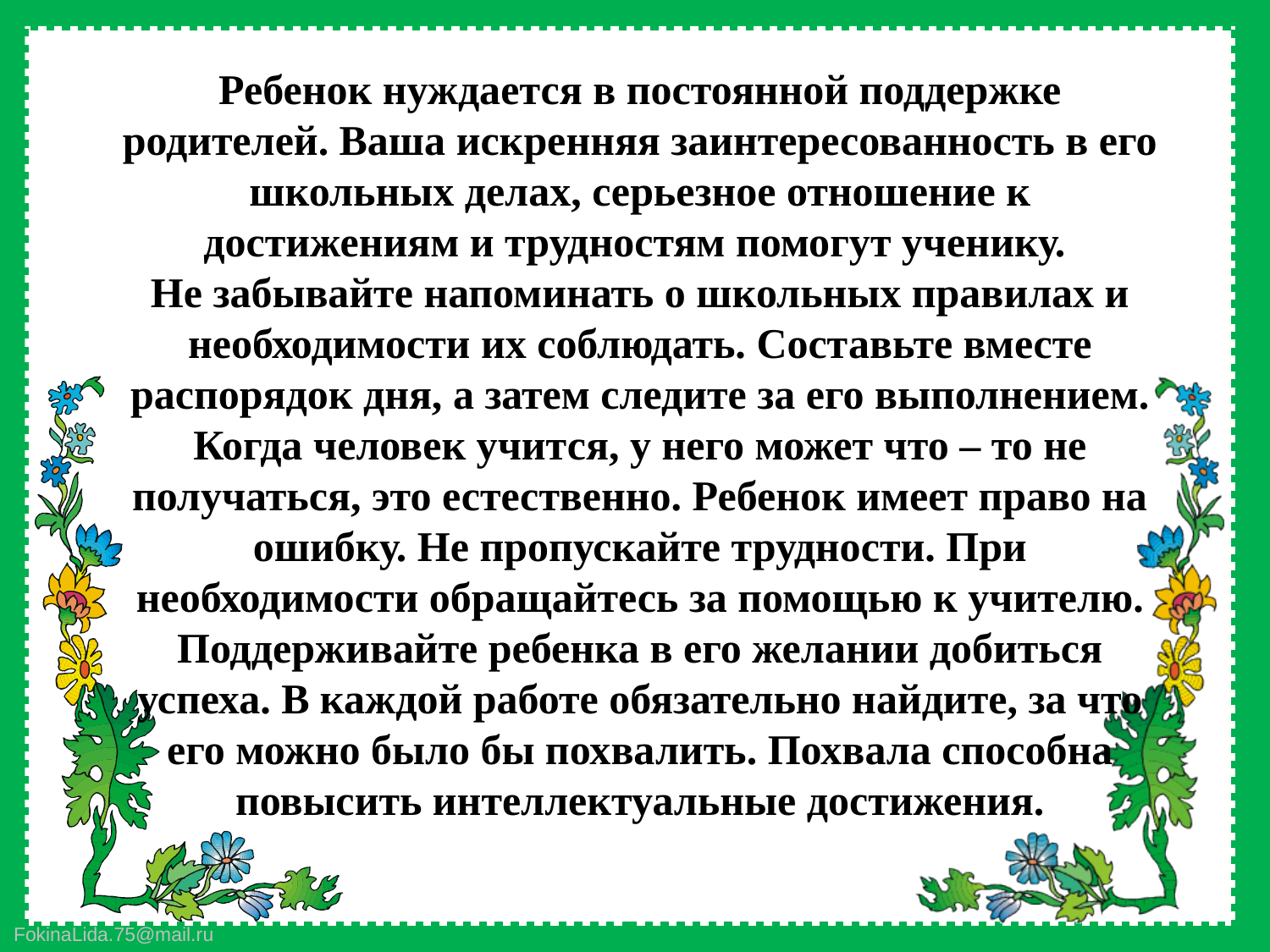

Ребенок нуждается в постоянной поддержке родителей. Ваша искренняя заинтересованность в его школьных делах, серьезное отношение к достижениям и трудностям помогут ученику.
Не забывайте напоминать о школьных правилах и необходимости их соблюдать. Составьте вместе распорядок дня, а затем следите за его выполнением. Когда человек учится, у него может что – то не получаться, это естественно. Ребенок имеет право на ошибку. Не пропускайте трудности. При необходимости обращайтесь за помощью к учителю. Поддерживайте ребенка в его желании добиться успеха. В каждой работе обязательно найдите, за что его можно было бы похвалить. Похвала способна повысить интеллектуальные достижения.